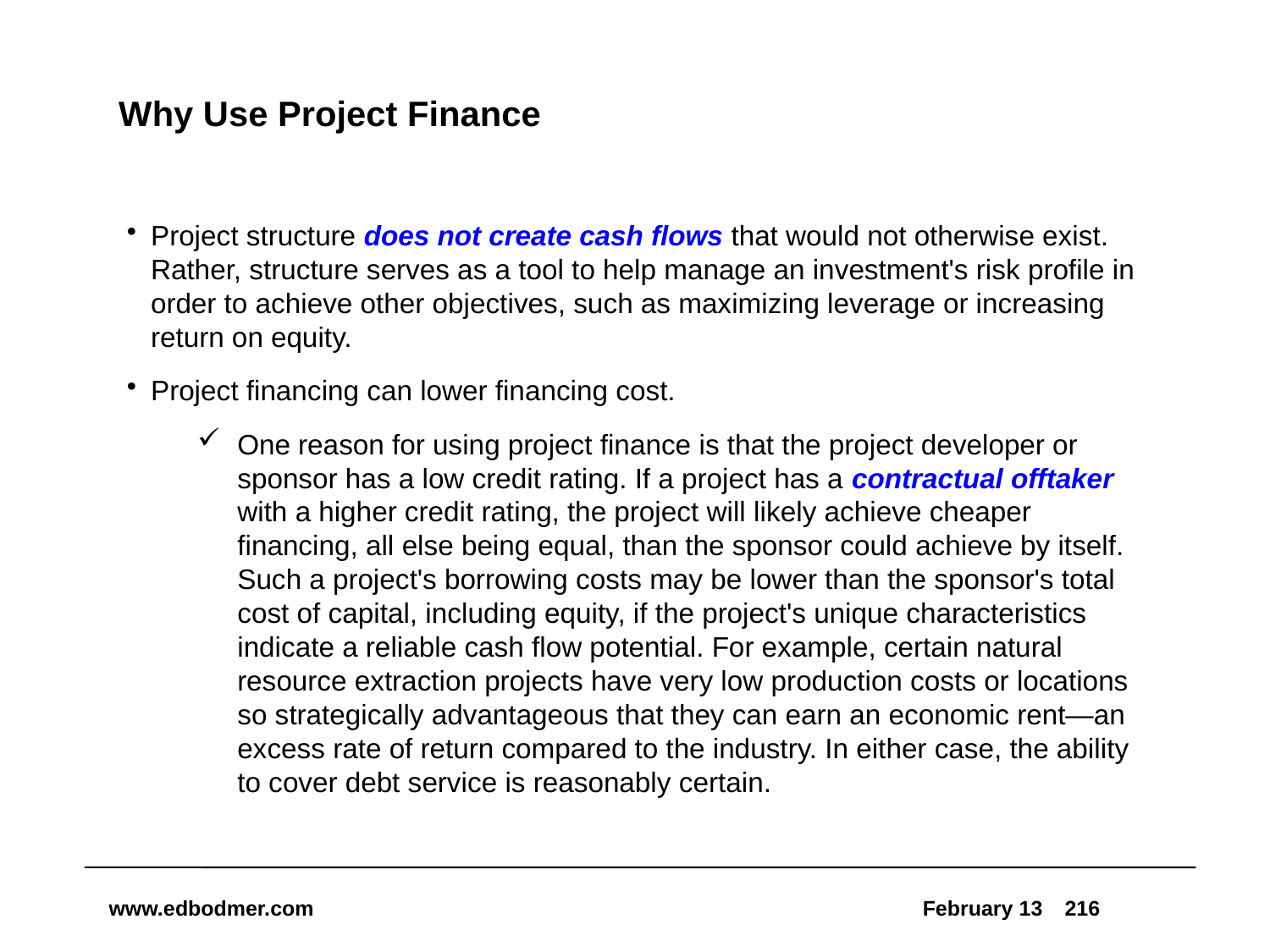

# Why Use Project Finance
Project structure does not create cash flows that would not otherwise exist. Rather, structure serves as a tool to help manage an investment's risk profile in order to achieve other objectives, such as maximizing leverage or increasing return on equity.
Project financing can lower financing cost.
One reason for using project finance is that the project developer or sponsor has a low credit rating. If a project has a contractual offtaker with a higher credit rating, the project will likely achieve cheaper financing, all else being equal, than the sponsor could achieve by itself. Such a project's borrowing costs may be lower than the sponsor's total cost of capital, including equity, if the project's unique characteristics indicate a reliable cash flow potential. For example, certain natural resource extraction projects have very low production costs or locations so strategically advantageous that they can earn an economic rent—an excess rate of return compared to the industry. In either case, the ability to cover debt service is reasonably certain.